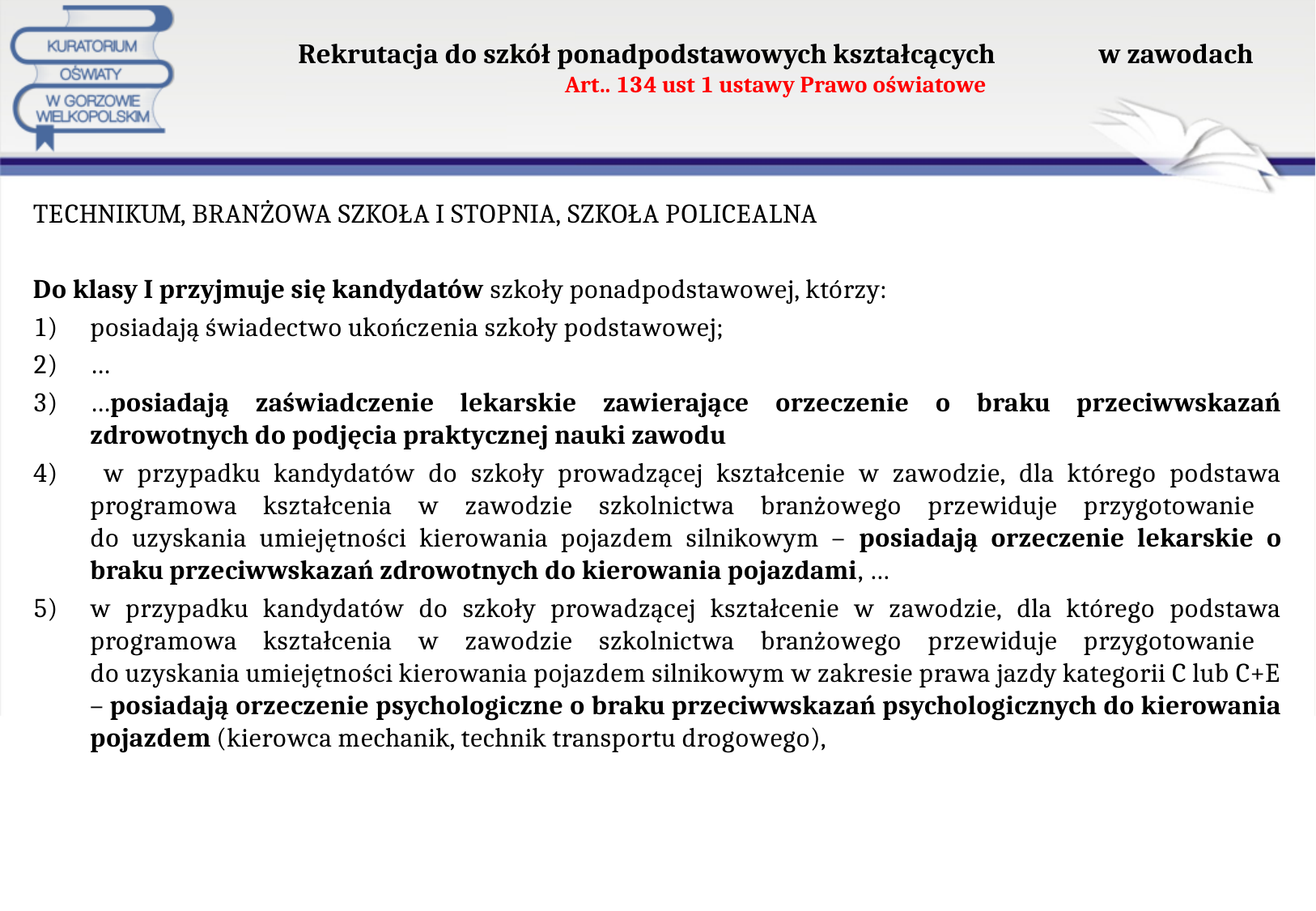

# Rekrutacja do szkół ponadpodstawowych kształcących                 w zawodach Art.. 134 ust 1 ustawy Prawo oświatowe
TECHNIKUM, BRANŻOWA SZKOŁA I STOPNIA, SZKOŁA POLICEALNA

Do klasy I przyjmuje się kandydatów szkoły ponadpodstawowej, którzy:
posiadają świadectwo ukończenia szkoły podstawowej;
…
…posiadają zaświadczenie lekarskie zawierające orzeczenie o braku przeciwwskazań zdrowotnych do podjęcia praktycznej nauki zawodu
 w przypadku kandydatów do szkoły prowadzącej kształcenie w zawodzie, dla którego podstawa programowa kształcenia w zawodzie szkolnictwa branżowego przewiduje przygotowanie
do uzyskania umiejętności kierowania pojazdem silnikowym – posiadają orzeczenie lekarskie o braku przeciwwskazań zdrowotnych do kierowania pojazdami, …
w przypadku kandydatów do szkoły prowadzącej kształcenie w zawodzie, dla którego podstawa programowa kształcenia w zawodzie szkolnictwa branżowego przewiduje przygotowanie
do uzyskania umiejętności kierowania pojazdem silnikowym w zakresie prawa jazdy kategorii C lub C+E – posiadają orzeczenie psychologiczne o braku przeciwwskazań psychologicznych do kierowania pojazdem (kierowca mechanik, technik transportu drogowego),